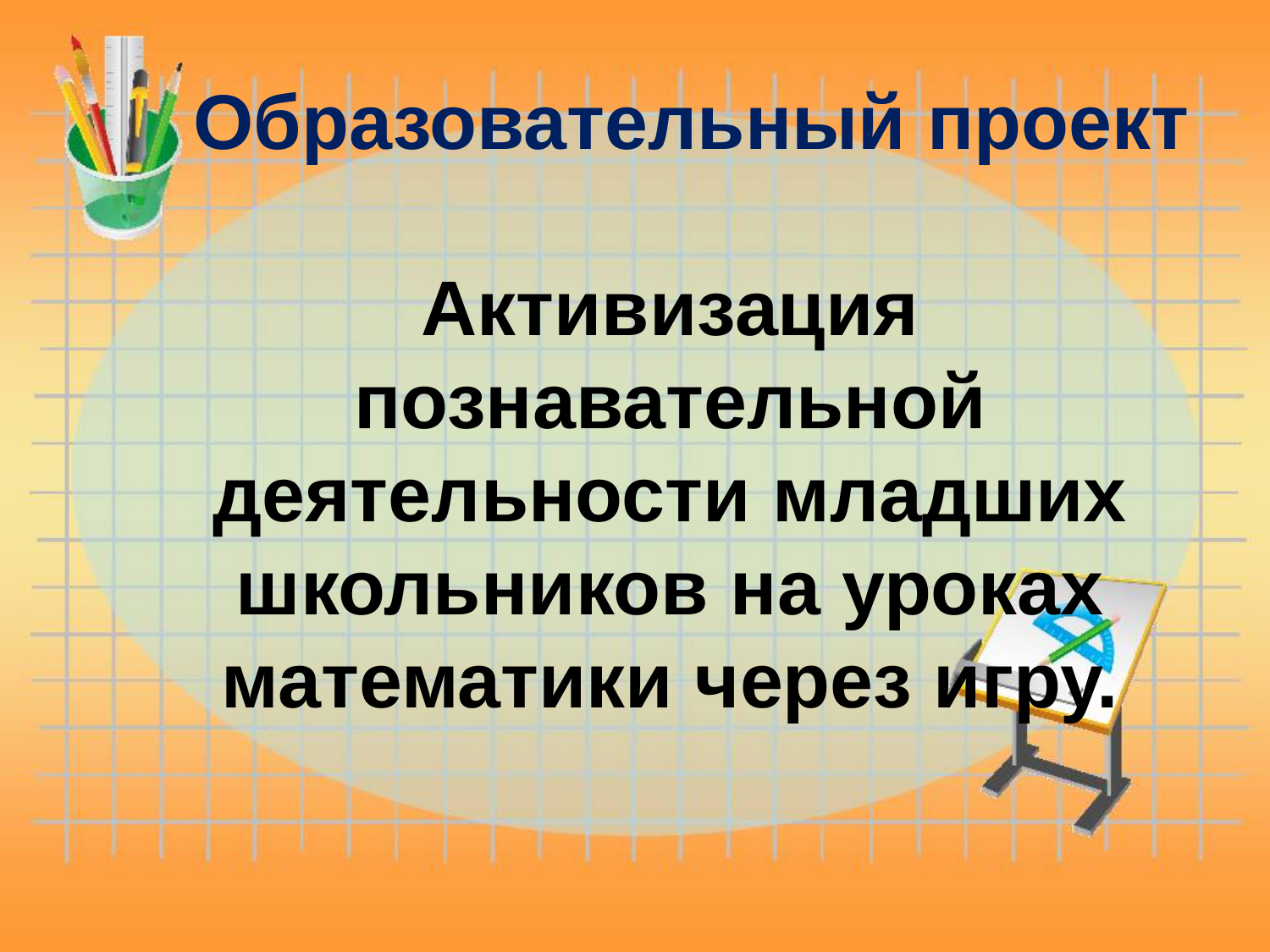

# Образовательный проект Активизация познавательной деятельности младших школьников на уроках математики через игру.